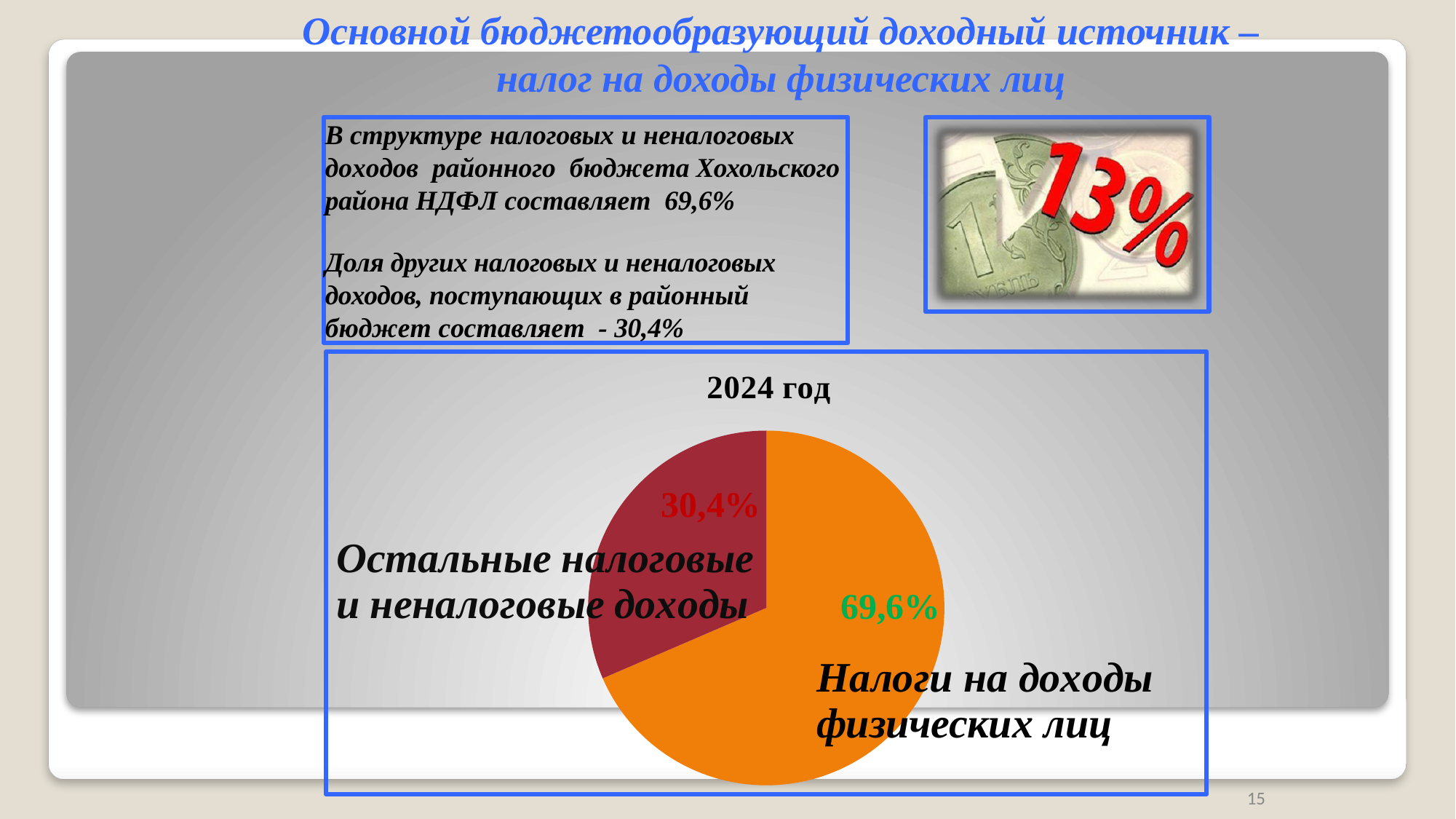

Основной бюджетообразующий доходный источник –
налог на доходы физических лиц
В структуре налоговых и неналоговых доходов  районного  бюджета Хохольского района НДФЛ составляет  69,6%

Доля других налоговых и неналоговых доходов, поступающих в районный бюджет составляет  - 30,4%

### Chart: 2024 год

| Category | Столбец1 |
|---|---|
| Налоги на доходы физических лиц | 68.5 |
| Остальные налоговые и неналоговые доходы | 31.5 |
15